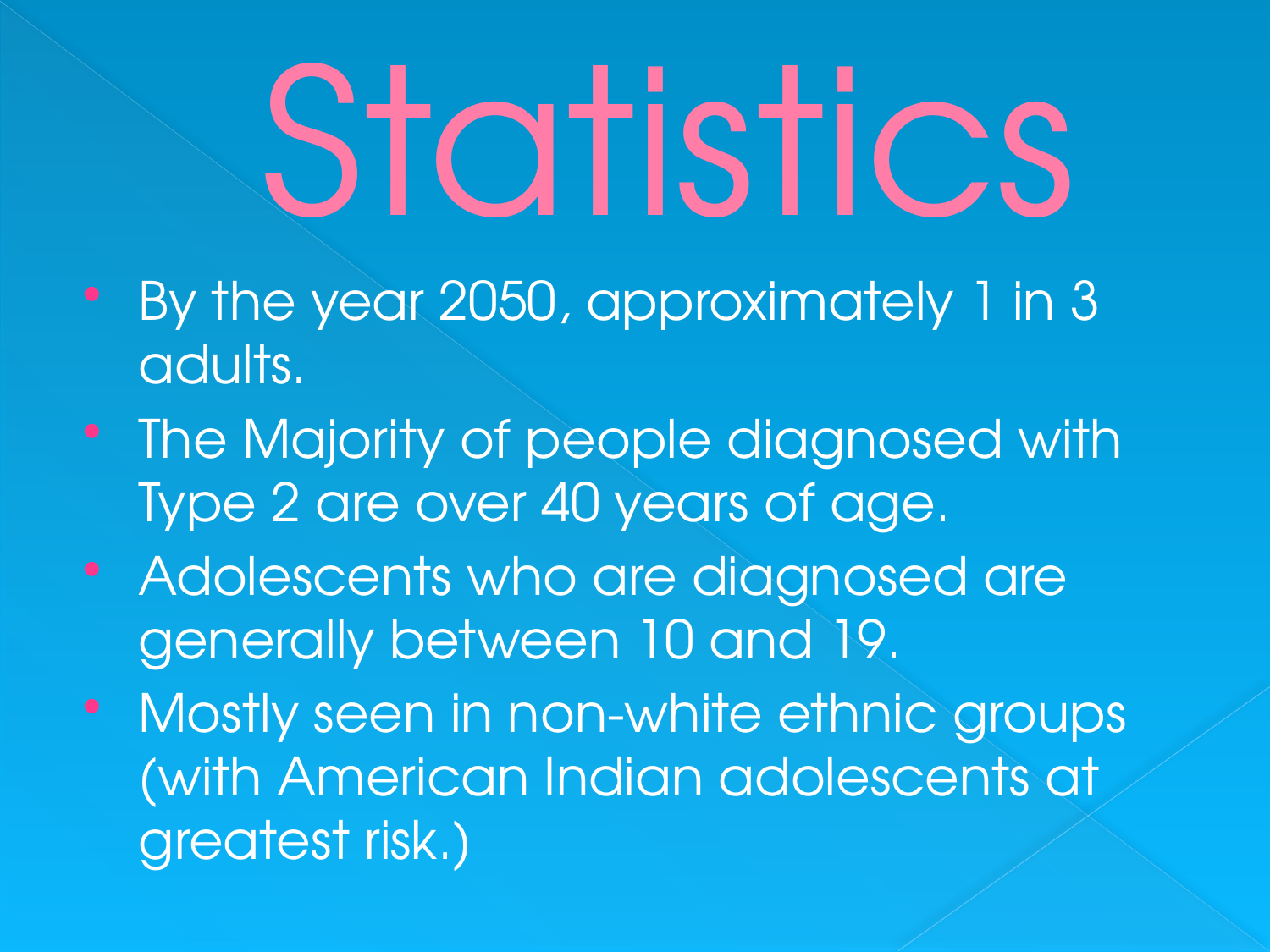

# Statistics
By the year 2050, approximately 1 in 3 adults.
The Majority of people diagnosed with Type 2 are over 40 years of age.
Adolescents who are diagnosed are generally between 10 and 19.
Mostly seen in non-white ethnic groups (with American Indian adolescents at greatest risk.)